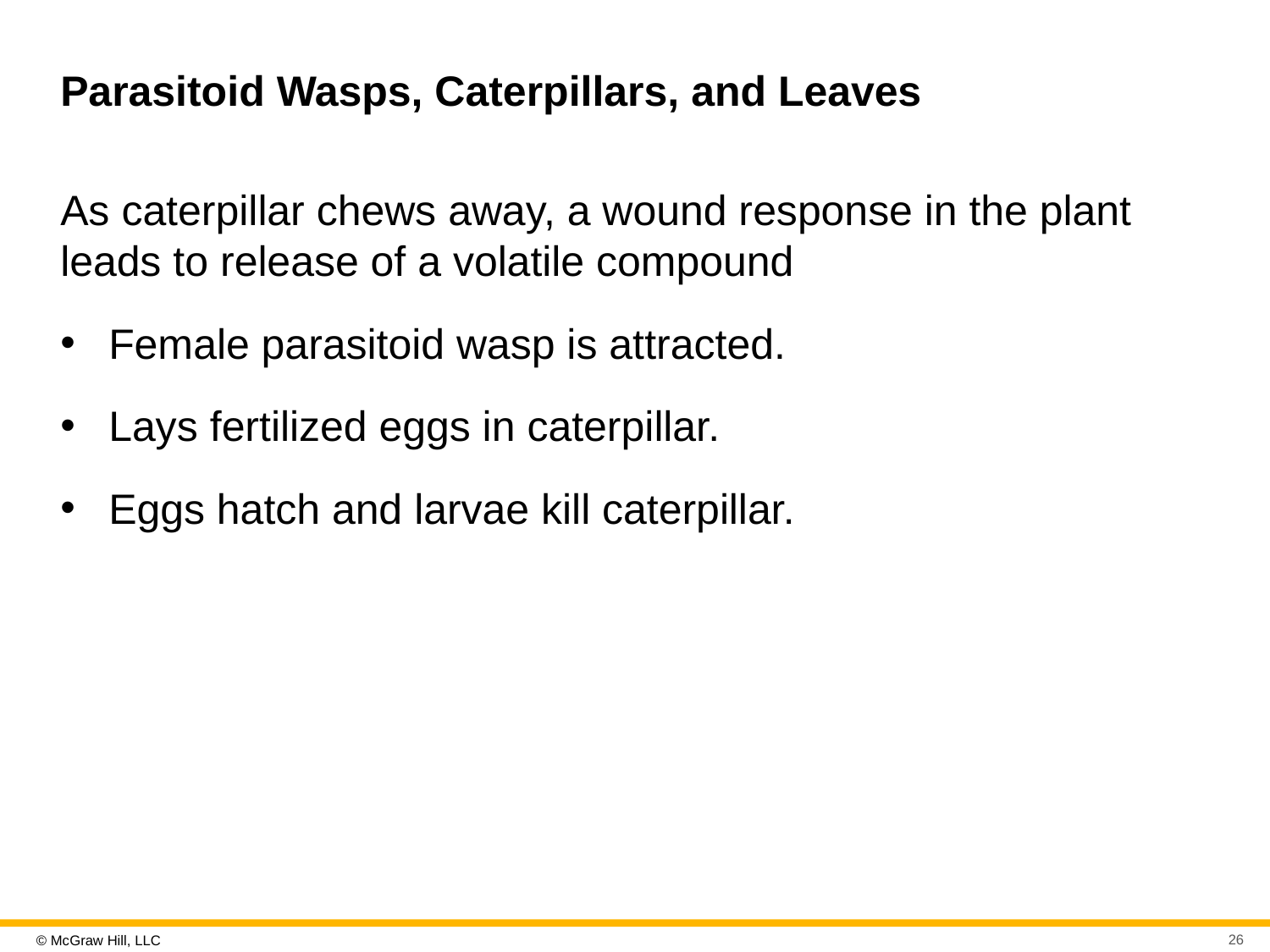

# Parasitoid Wasps, Caterpillars, and Leaves
As caterpillar chews away, a wound response in the plant leads to release of a volatile compound
Female parasitoid wasp is attracted.
Lays fertilized eggs in caterpillar.
Eggs hatch and larvae kill caterpillar.
26